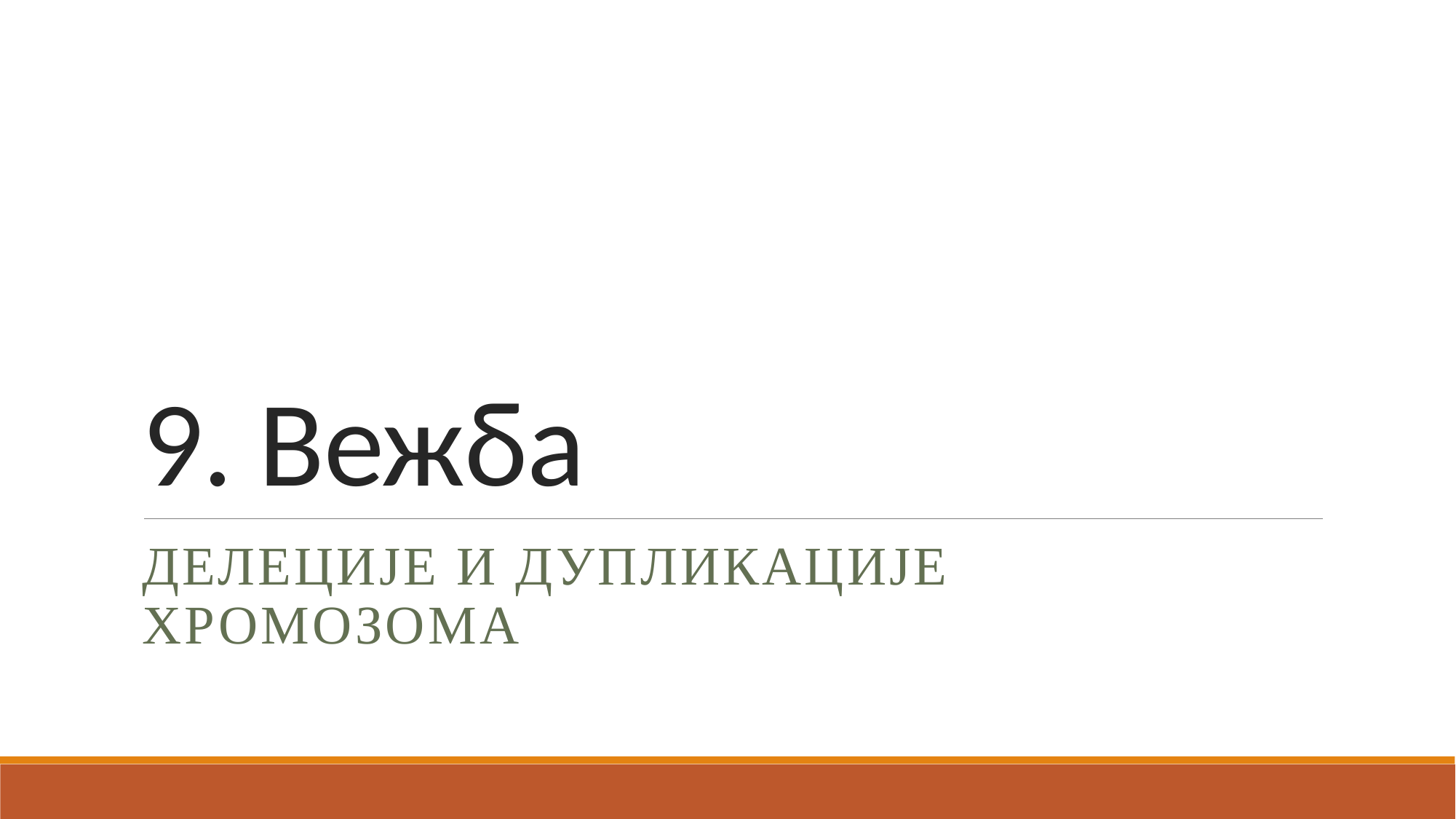

# 9. Вежба
Делеције и дупликације хромозома